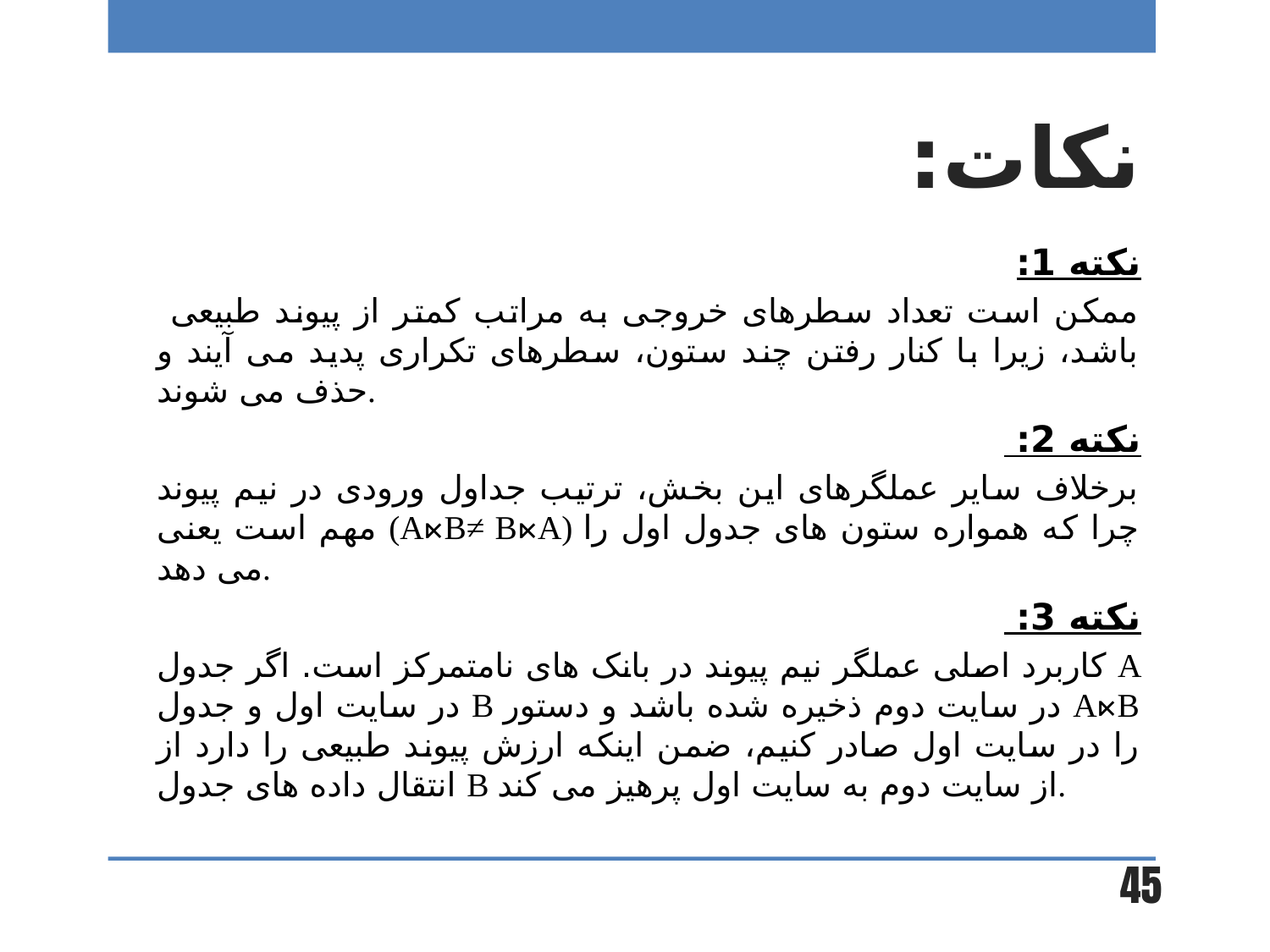

# نکات:
نکته 1:
 ممکن است تعداد سطرهای خروجی به مراتب کمتر از پیوند طبیعی باشد، زیرا با کنار رفتن چند ستون، سطرهای تکراری پدید می آیند و حذف می شوند.
نکته 2:
برخلاف سایر عملگرهای این بخش، ترتیب جداول ورودی در نیم پیوند مهم است یعنی (A⋉B≠ B⋉A) چرا که همواره ستون های جدول اول را می دهد.
نکته 3:
کاربرد اصلی عملگر نیم پیوند در بانک های نامتمرکز است. اگر جدول A در سایت اول و جدول B در سایت دوم ذخیره شده باشد و دستور A⋉B را در سایت اول صادر کنیم، ضمن اینکه ارزش پیوند طبیعی را دارد از انتقال داده های جدول B از سایت دوم به سایت اول پرهیز می کند.

45